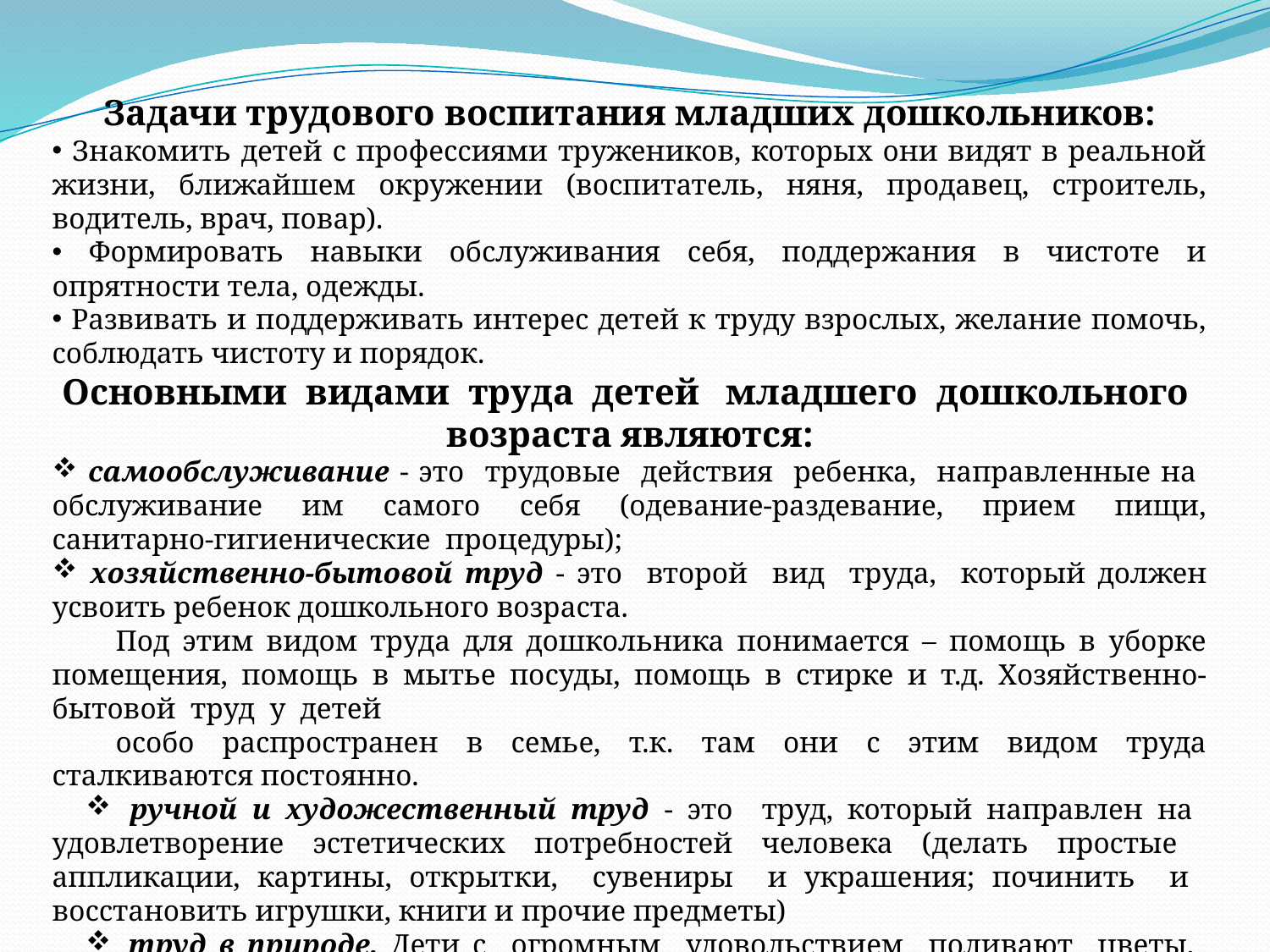

Задачи трудового воспитания младших дошкольников:
 Знакомить детей с профессиями тружеников, которых они видят в реальной жизни, ближайшем окружении (воспитатель, няня, продавец, строитель, водитель, врач, повар).
 Формировать навыки обслуживания себя, поддержания в чистоте и опрятности тела, одежды.
 Развивать и поддерживать интерес детей к труду взрослых, желание помочь, соблюдать чистоту и порядок.
Основными  видами  труда  детей   младшего  дошкольного  возраста являются:
 самообслуживание - это  трудовые  действия  ребенка,  направленные на  обслуживание  им  самого  себя  (одевание-раздевание,  прием  пищи, санитарно-гигиенические  процедуры);
 хозяйственно-бытовой труд - это  второй  вид  труда,  который должен усвоить ребенок дошкольного возраста.
Под этим видом труда для дошкольника понимается – помощь в уборке помещения, помощь в мытье посуды, помощь в стирке и т.д. Хозяйственно-бытовой  труд  у  детей
особо распространен в семье, т.к. там они с этим видом труда сталкиваются постоянно.
 ручной и художественный труд - это  труд, который направлен на  удовлетворение эстетических потребностей человека (делать простые  аппликации, картины, открытки,  сувениры  и украшения; починить  и  восстановить игрушки, книги и прочие предметы)
 труд в природе. Дети с  огромным  удовольствием  поливают  цветы,  сажают  семена  в землю, разрыхляют почву, ухаживают за животными и т.д.